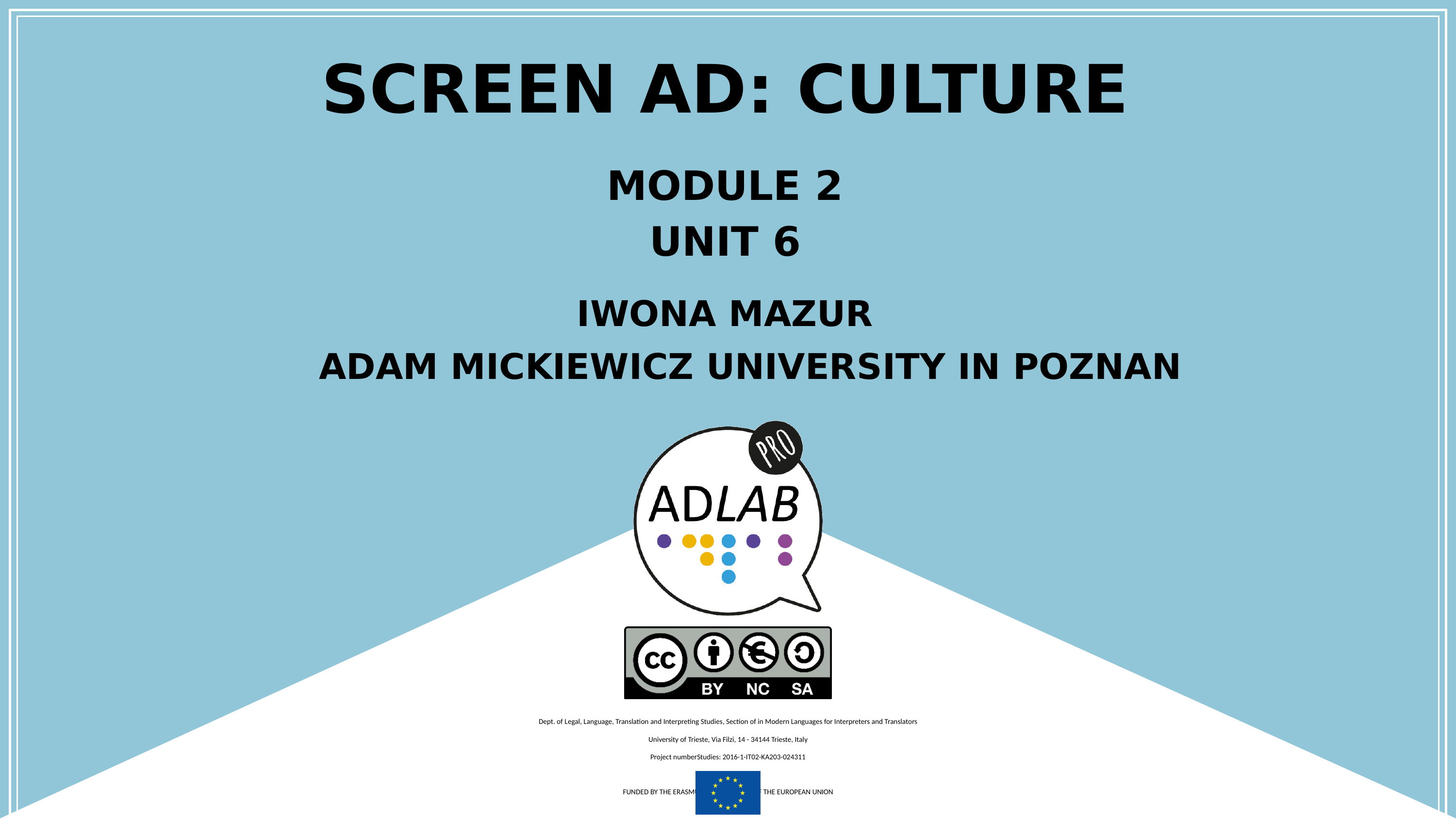

# Screen ad: culture
Module 2
Unit 6
Iwona mazur
Adam mickiewicz university in poznan